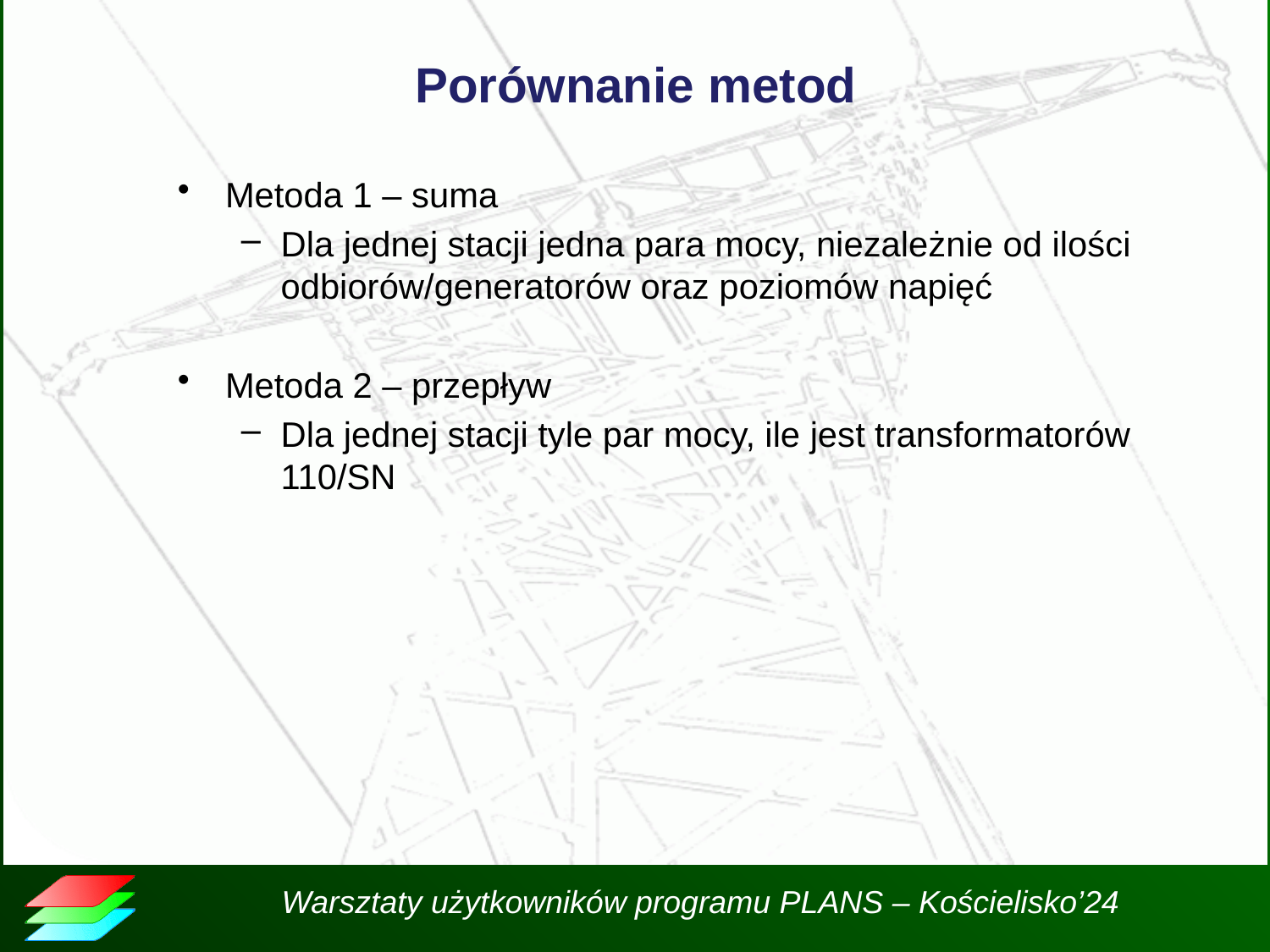

# Porównanie metod
Metoda 1 – suma
Dla jednej stacji jedna para mocy, niezależnie od ilości odbiorów/generatorów oraz poziomów napięć

Metoda 2 – przepływ
Dla jednej stacji tyle par mocy, ile jest transformatorów 110/SN